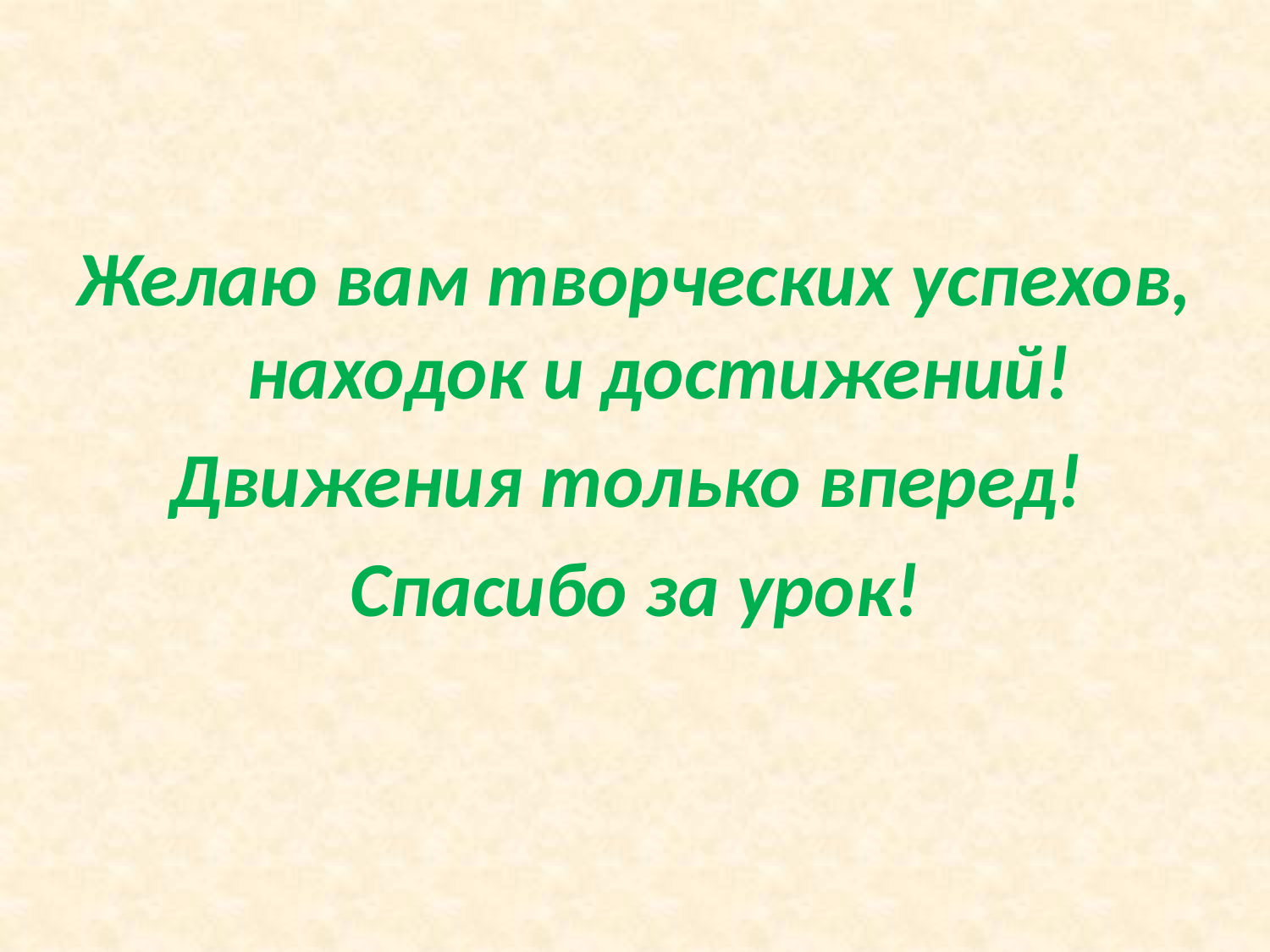

Желаю вам творческих успехов, находок и достижений!
Движения только вперед!
Спасибо за урок!